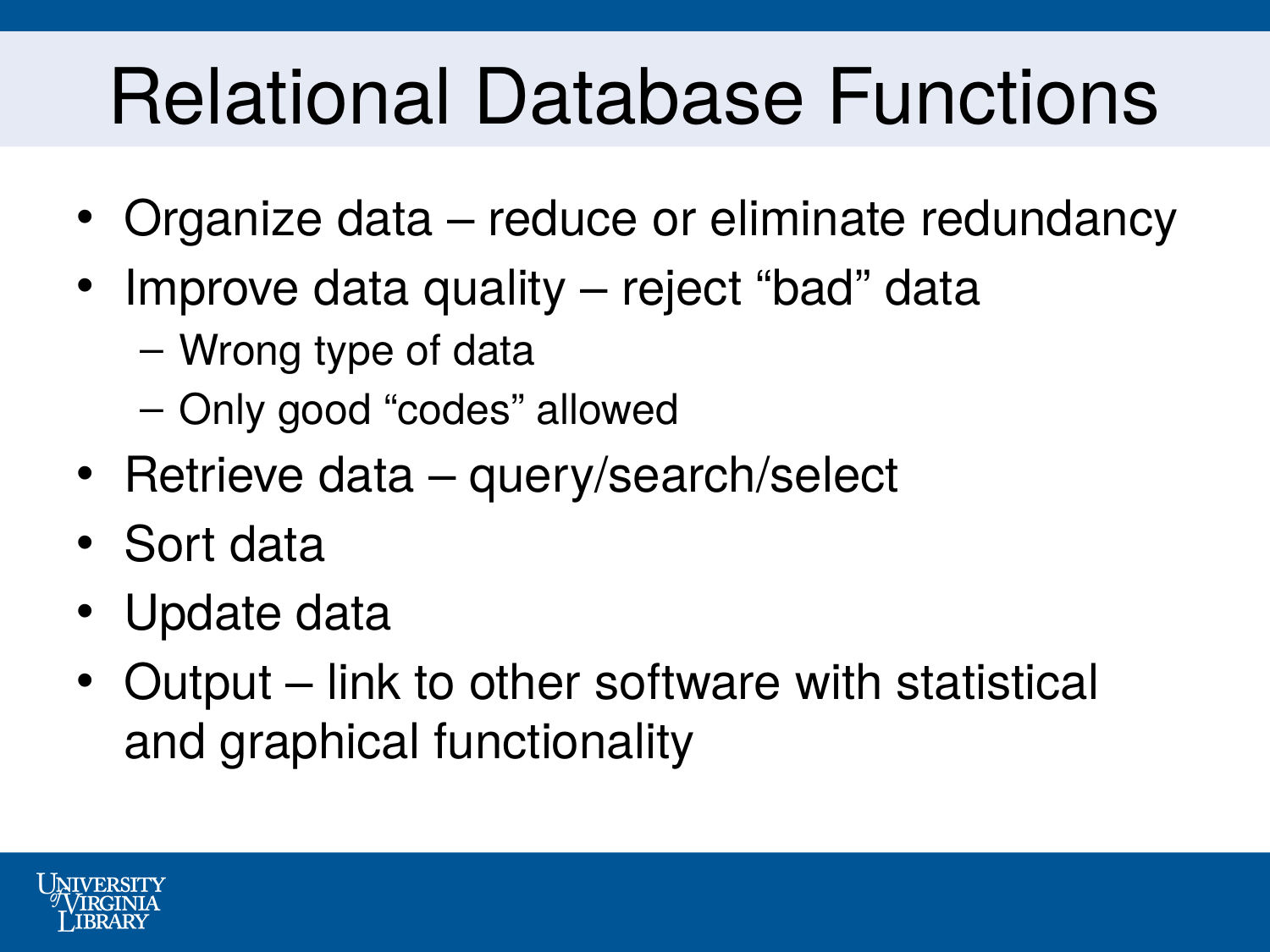

# Relational Database Functions
Organize data – reduce or eliminate redundancy
Improve data quality – reject “bad” data
Wrong type of data
Only good “codes” allowed
Retrieve data – query/search/select
Sort data
Update data
Output – link to other software with statistical and graphical functionality